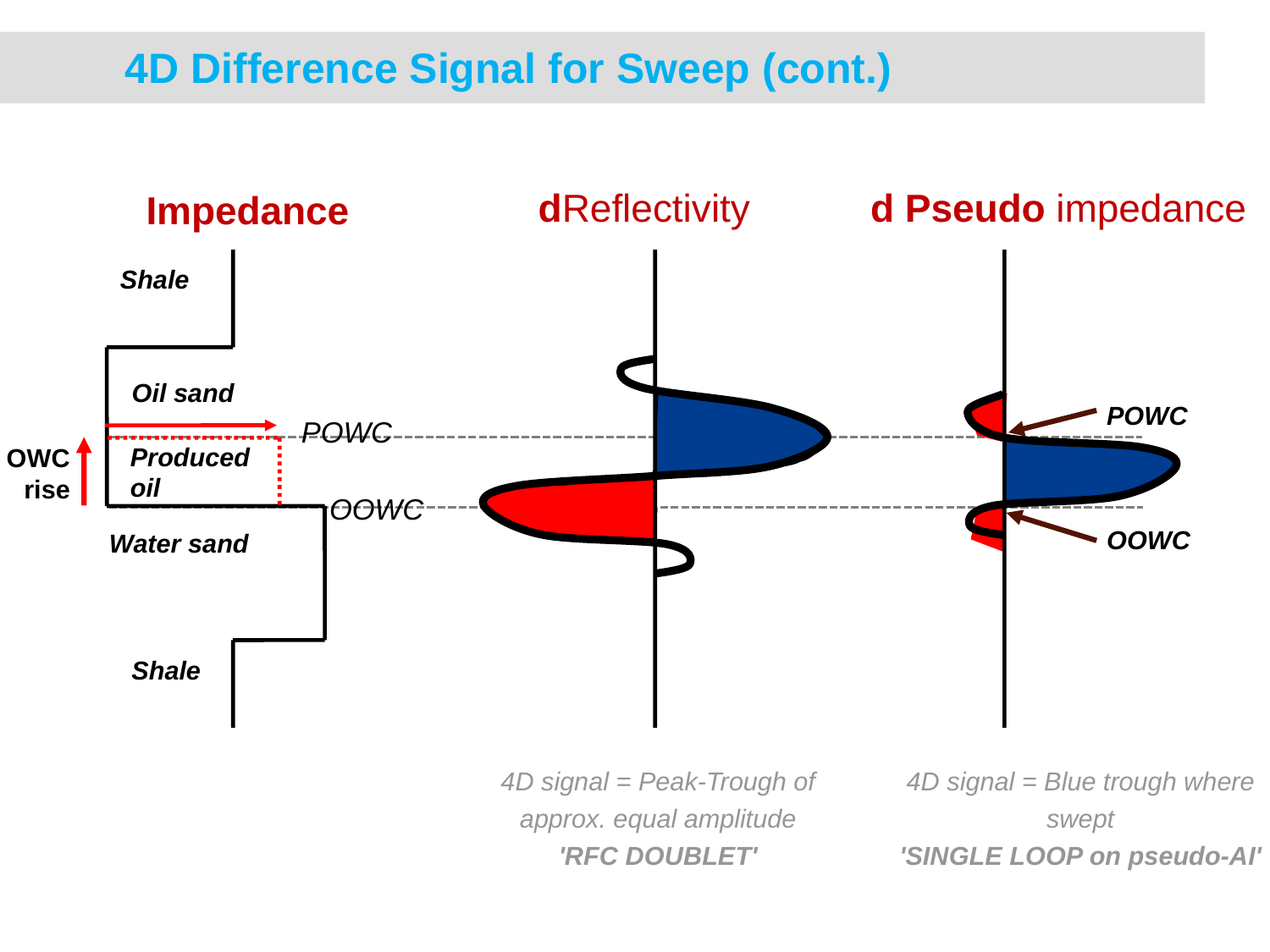

# 4D Difference Signal for Sweep (cont.)
dReflectivity
d Pseudo impedance
Impedance

Shale
Oil sand
Water sand
Shale

POWC

OOWC

POWC

Produced
oil

OWC
rise

OOWC

4D signal = Peak-Trough of approx. equal amplitude
'RFC DOUBLET'
4D signal = Blue trough where swept
'SINGLE LOOP on pseudo-AI'